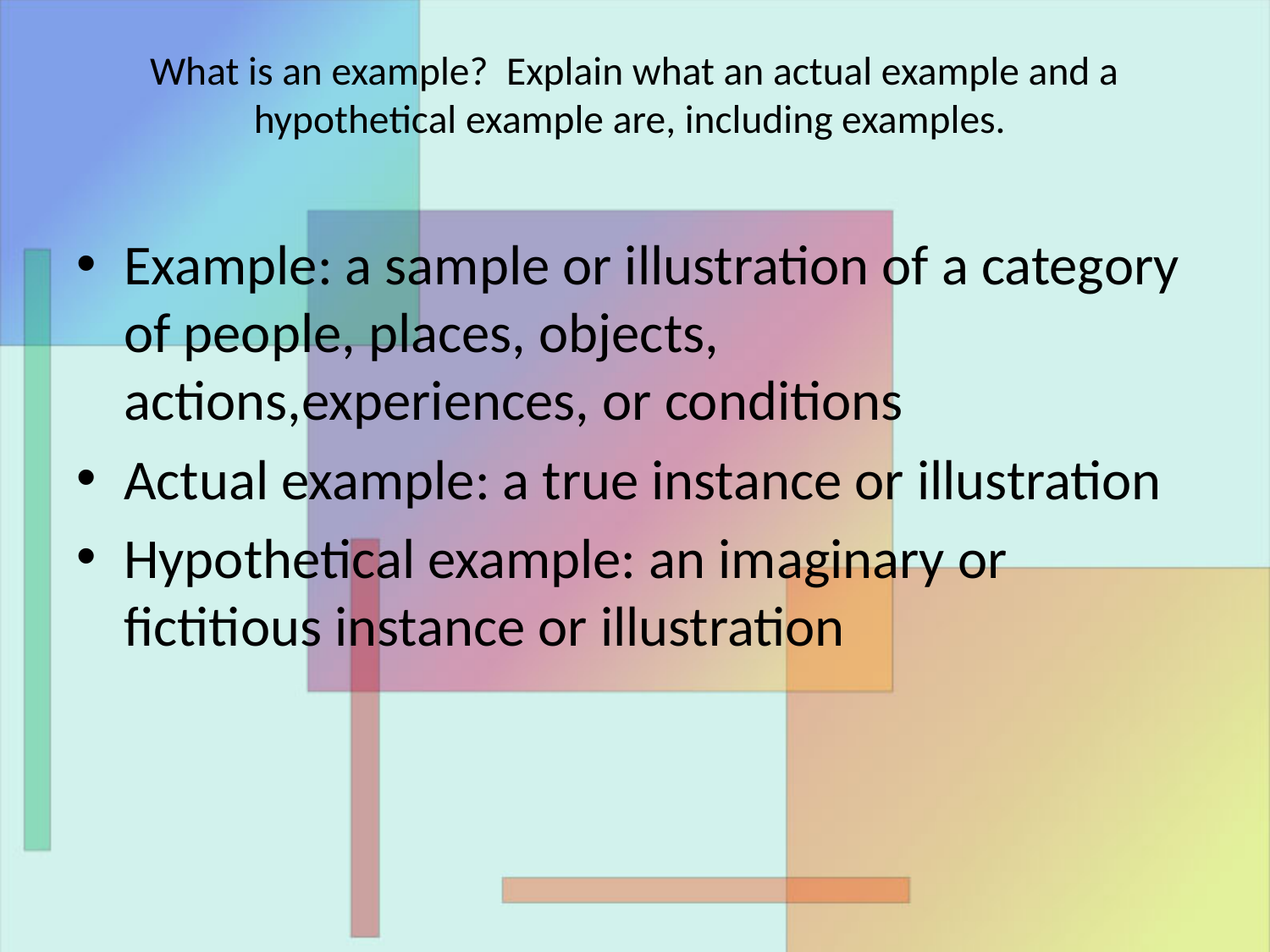

# What is an example?  Explain what an actual example and a hypothetical example are, including examples.
Example: a sample or illustration of a category of people, places, objects, actions,experiences, or conditions
Actual example: a true instance or illustration
Hypothetical example: an imaginary or fictitious instance or illustration